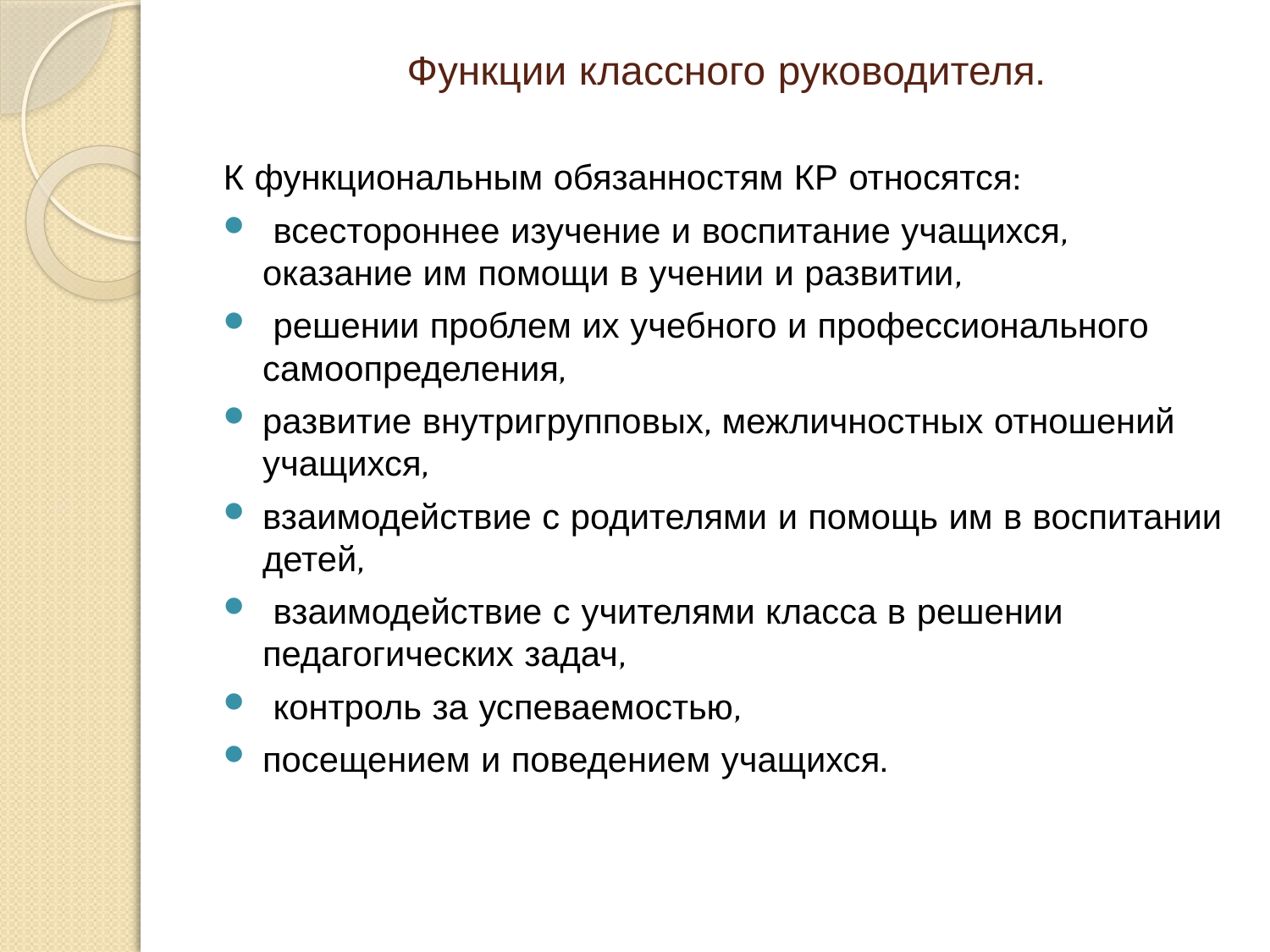

# Функции классного руководителя.
К функциональным обязанностям КР относятся:
 всестороннее изучение и воспитание учащихся, оказание им помощи в учении и развитии,
 решении проблем их учебного и профессионального самоопределения,
развитие внутригрупповых, межличностных отношений учащихся,
взаимодействие с родителями и помощь им в воспитании детей,
 взаимодействие с учителями класса в решении педагогических задач,
 контроль за успеваемостью,
посещением и поведением учащихся.